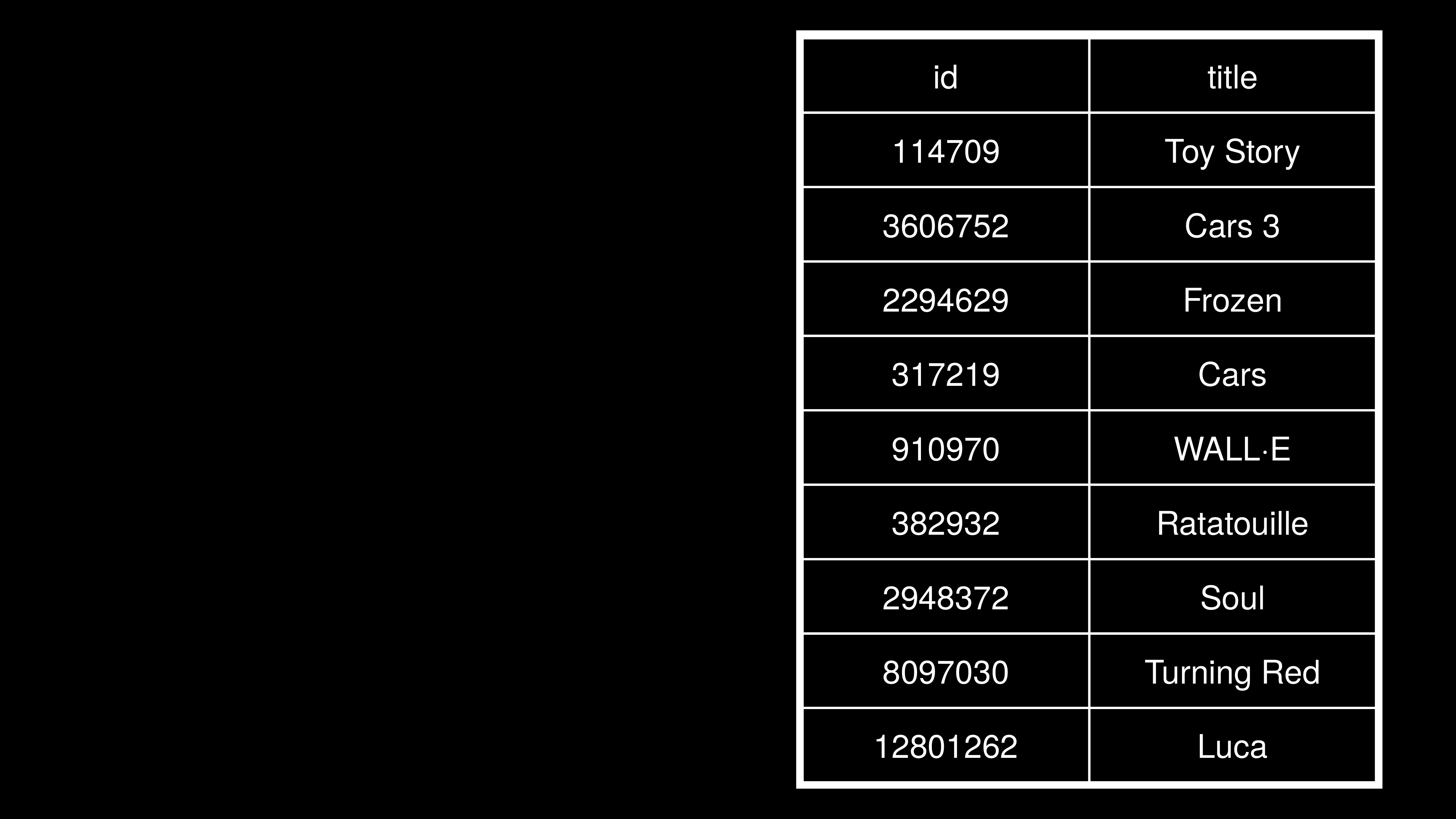

id
title
114709
Toy Story
3606752
Cars 3
2294629
Frozen
317219
Cars
910970
WALL·E
382932
Ratatouille
2948372
Soul
8097030
Turning Red
12801262
Luca